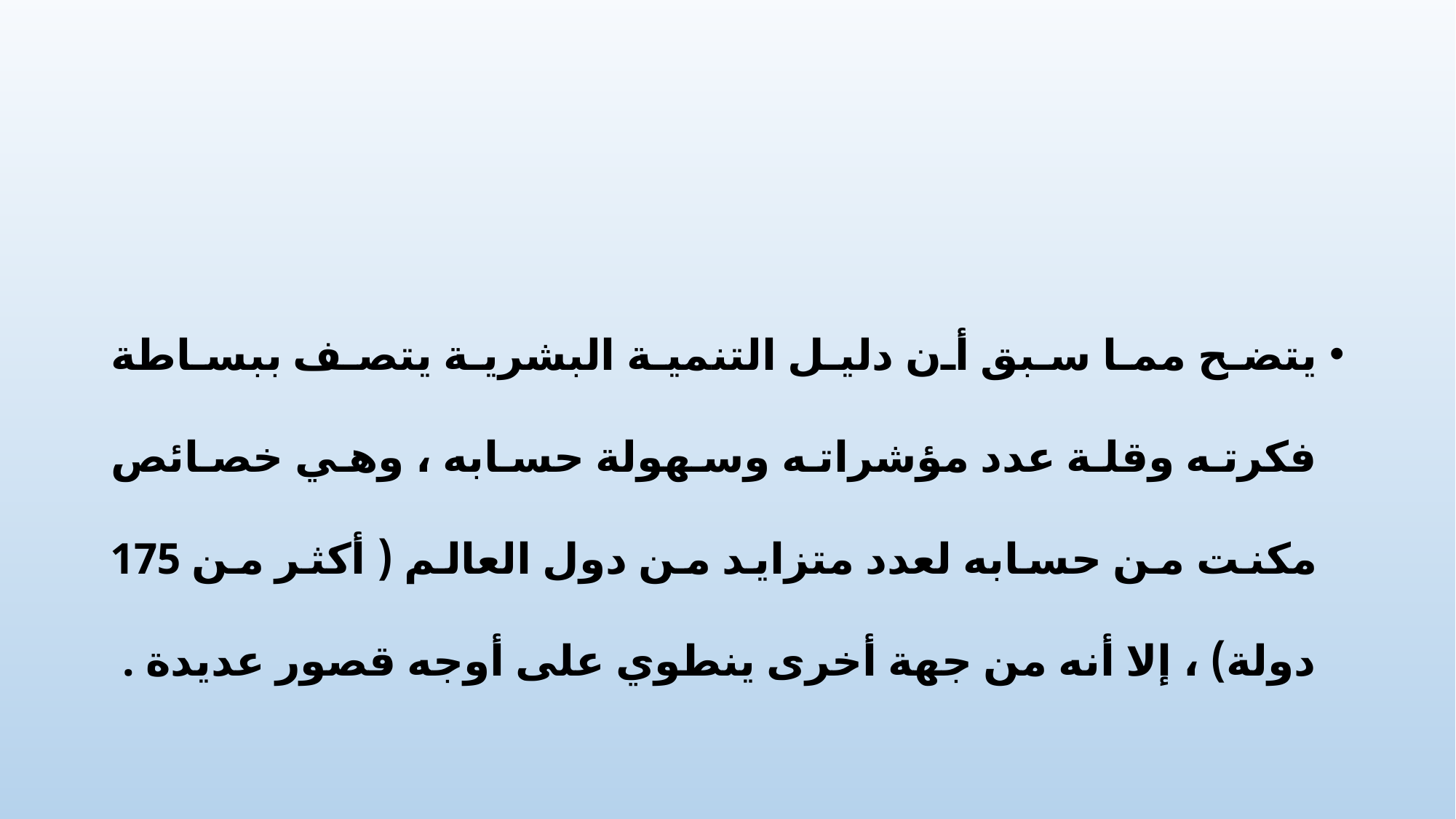

يتضح مما سبق أن دليل التنمية البشرية يتصف ببساطة فكرته وقلة عدد مؤشراته وسهولة حسابه ، وهي خصائص مكنت من حسابه لعدد متزايد من دول العالم ( أكثر من 175 دولة) ، إلا أنه من جهة أخرى ينطوي على أوجه قصور عديدة .